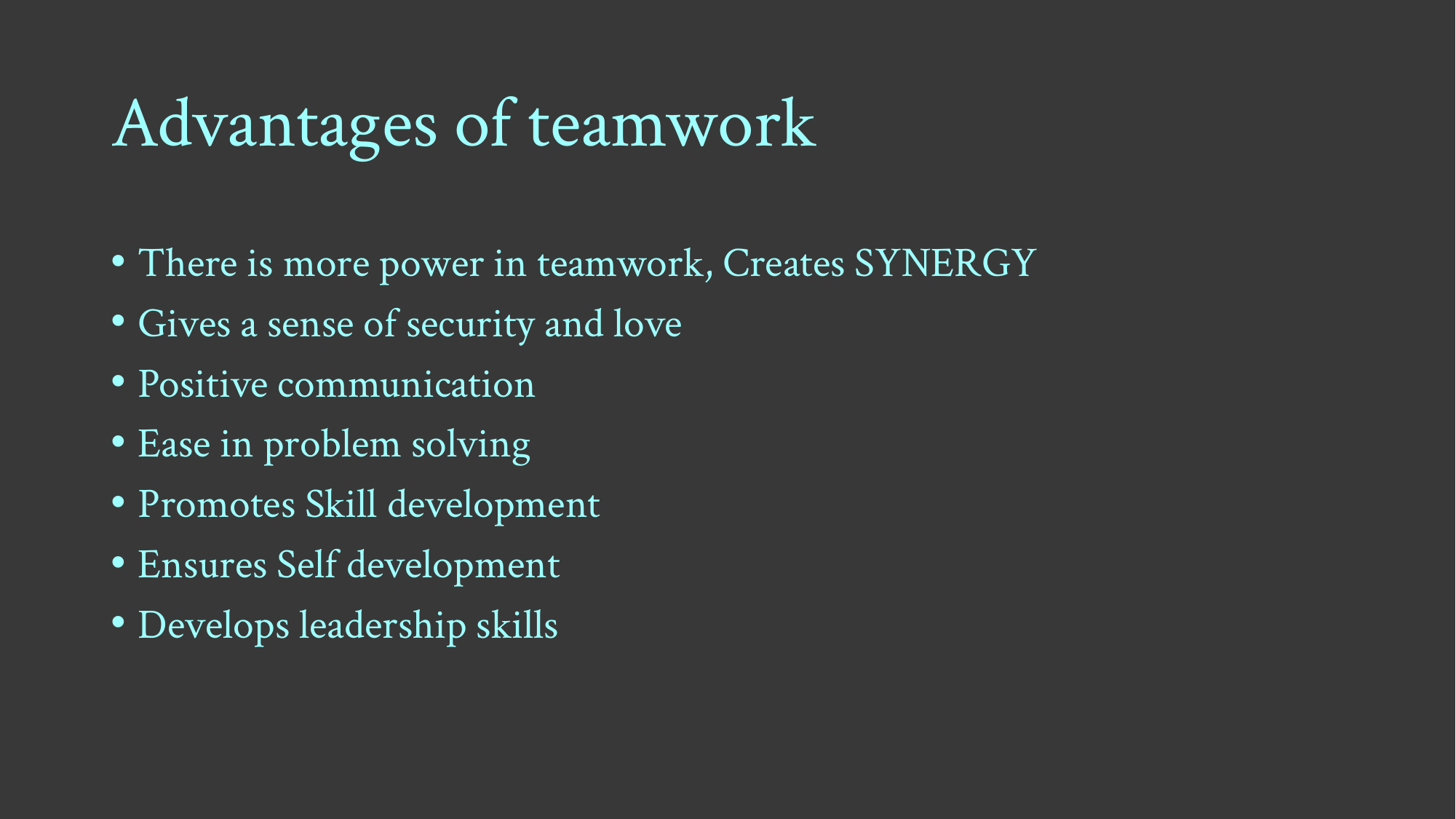

# Advantages of teamwork
There is more power in teamwork, Creates SYNERGY
Gives a sense of security and love
Positive communication
Ease in problem solving
Promotes Skill development
Ensures Self development
Develops leadership skills